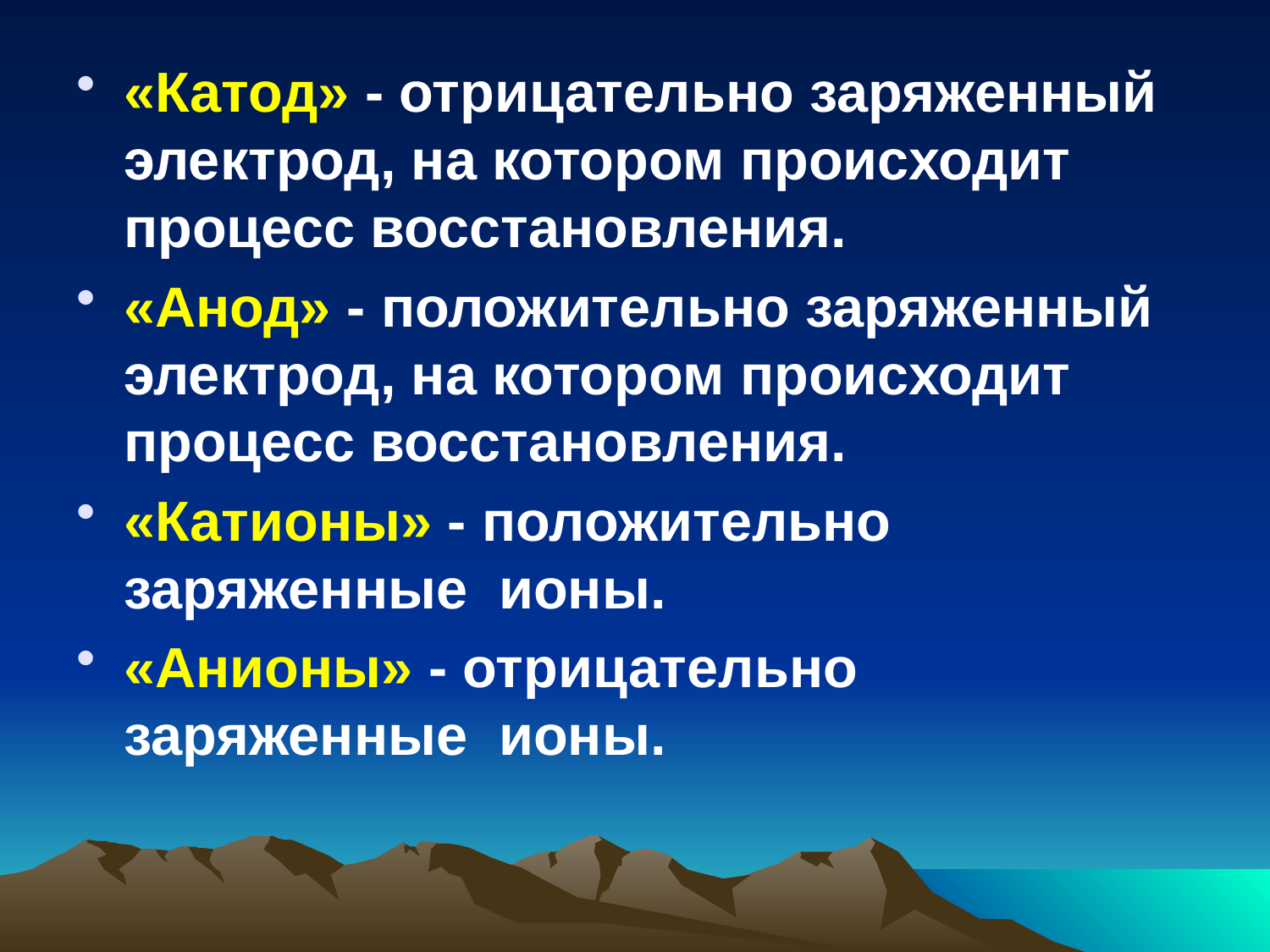

«Катод» - отрицательно заряженный электрод, на котором происходит процесс восстановления.
«Анод» - положительно заряженный  электрод, на котором происходит процесс восстановления.
«Катионы» - положительно заряженные  ионы.
«Анионы» - отрицательно заряженные  ионы.